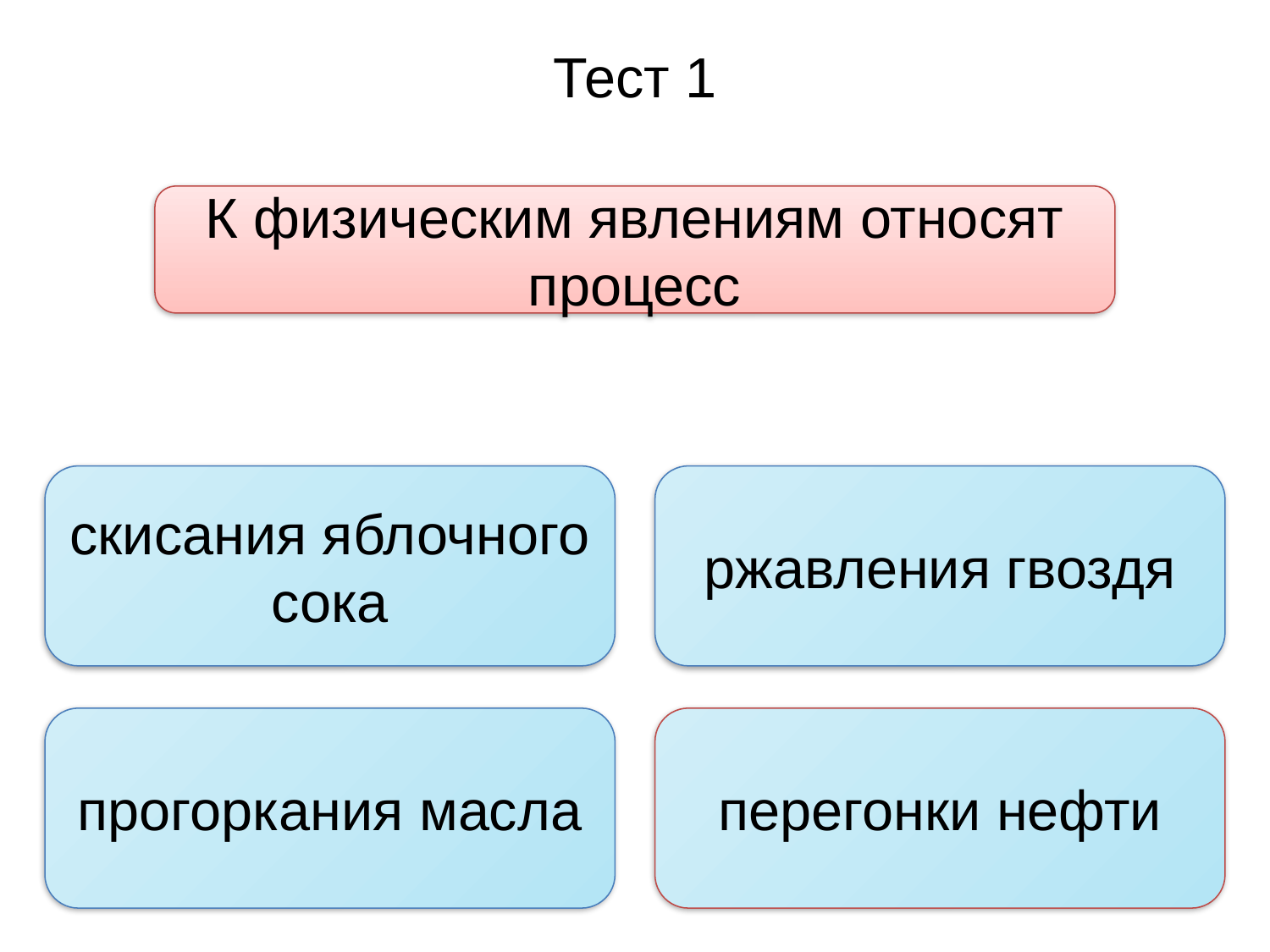

Тест 1
К физическим явлениям относят
процесс
скисания яблочного сока
ржавления гвоздя
прогоркания масла
перегонки нефти